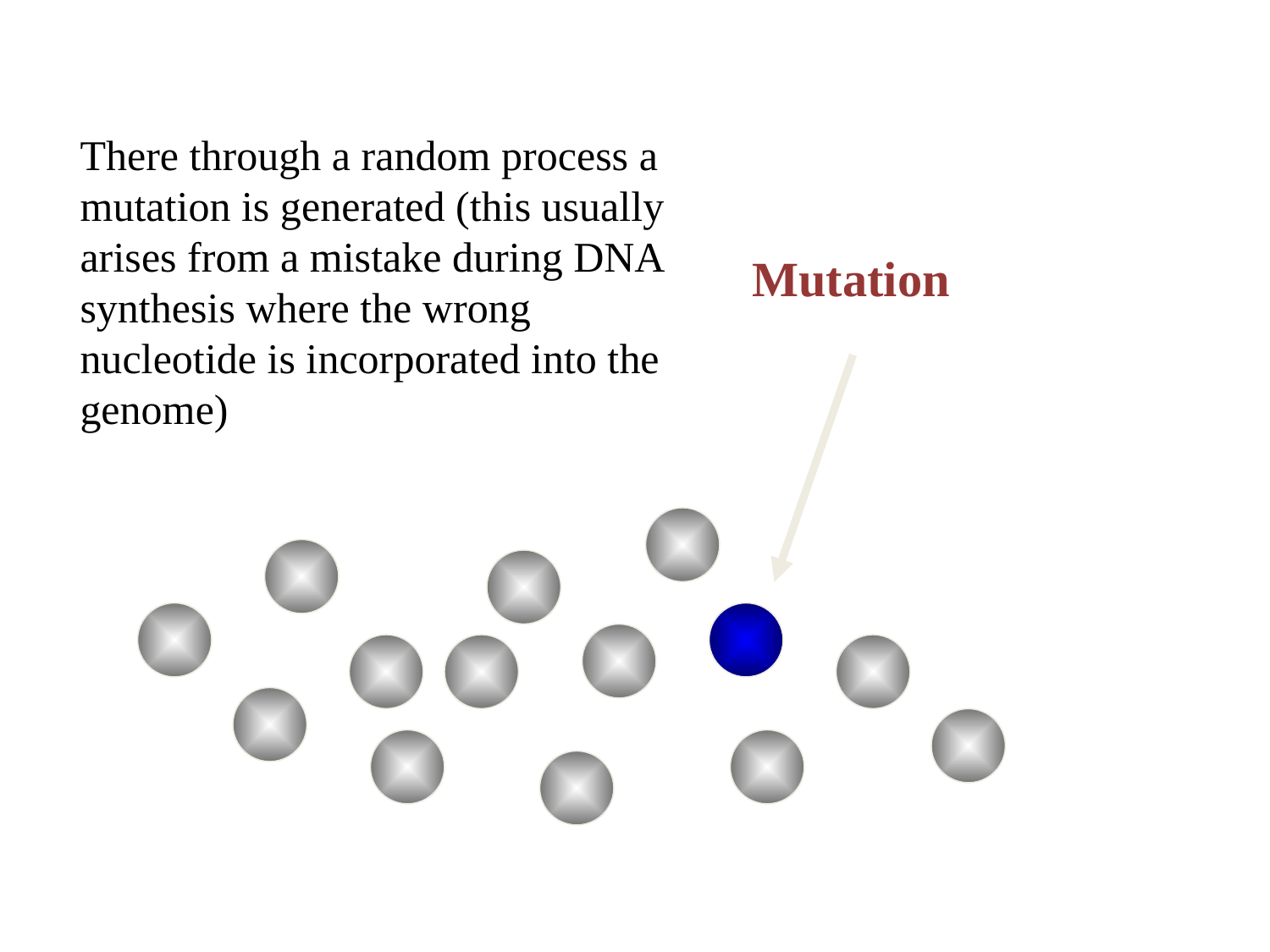

There through a random process a mutation is generated (this usually arises from a mistake during DNA synthesis where the wrong nucleotide is incorporated into the genome)
Mutation